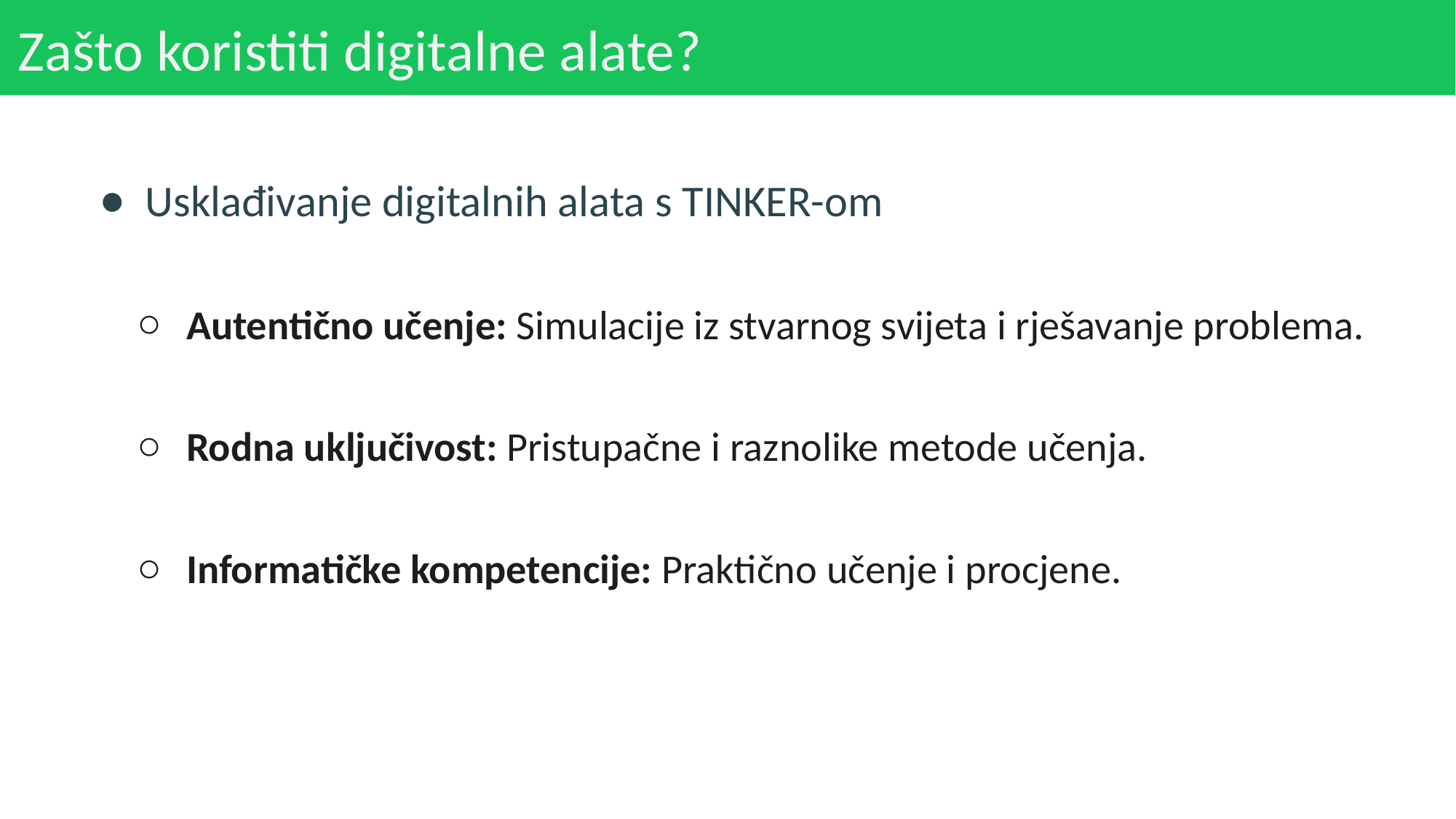

# Zašto koristiti digitalne alate?

Usklađivanje digitalnih alata s TINKER-om

Autentično učenje: Simulacije iz stvarnog svijeta i rješavanje problema.

Rodna uključivost: Pristupačne i raznolike metode učenja.

Informatičke kompetencije: Praktično učenje i procjene.